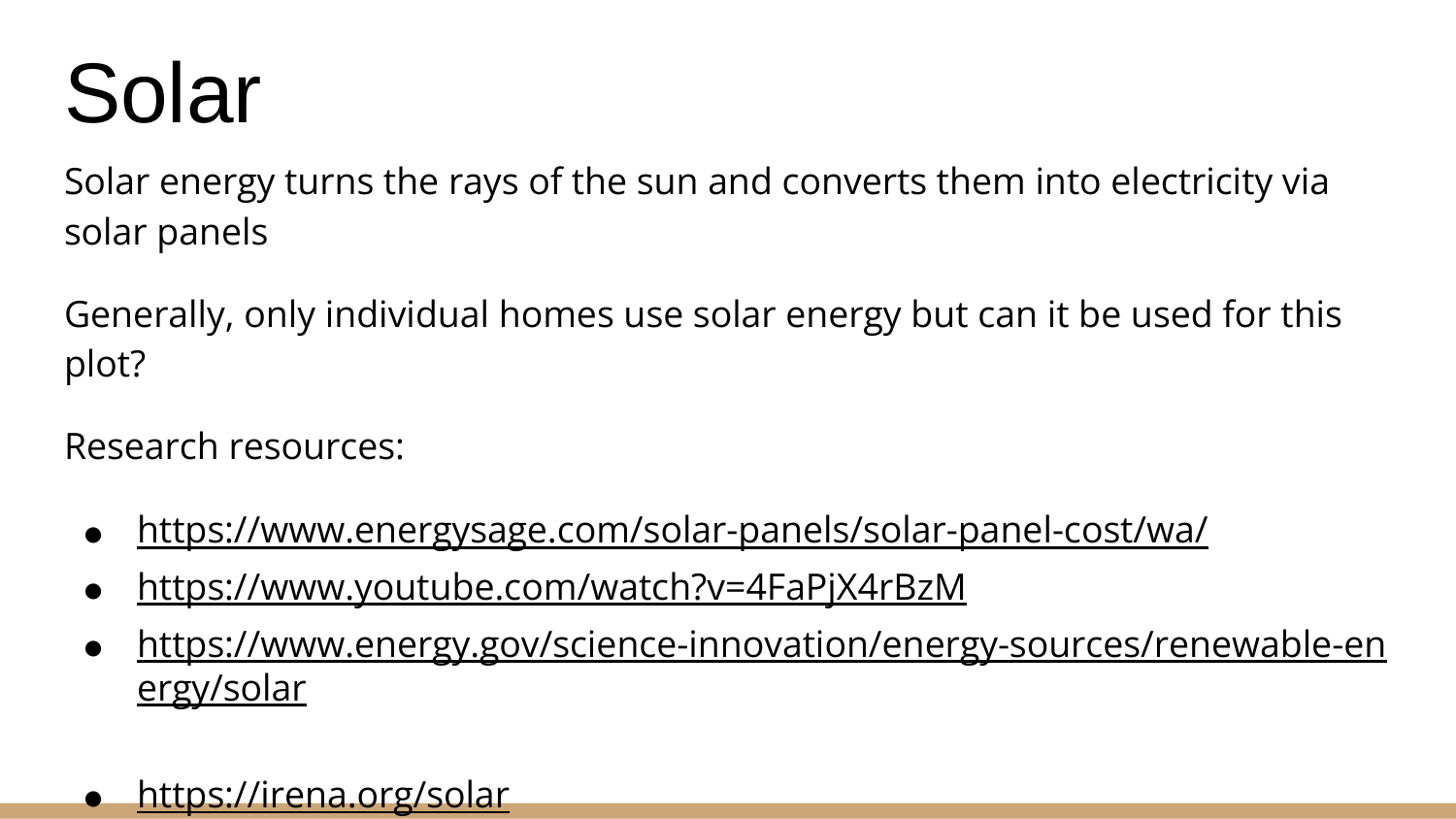

# Solar
Solar energy turns the rays of the sun and converts them into electricity via solar panels
Generally, only individual homes use solar energy but can it be used for this plot?
Research resources:
https://www.energysage.com/solar-panels/solar-panel-cost/wa/
https://www.youtube.com/watch?v=4FaPjX4rBzM
https://www.energy.gov/science-innovation/energy-sources/renewable-energy/solar
https://irena.org/solar